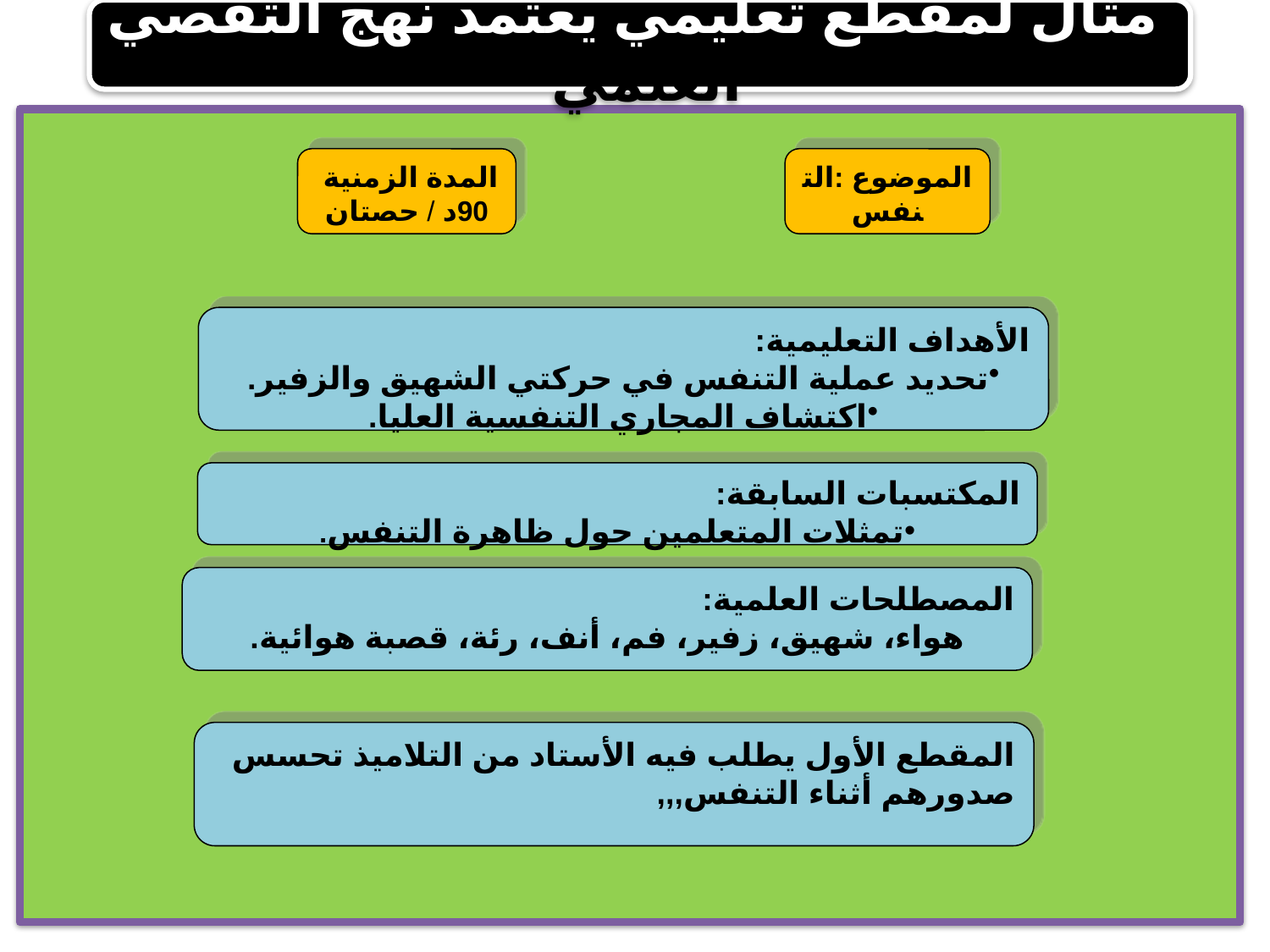

مثال لمقطع تعليمي يعتمد نهج التقصي العلمي

المدة الزمنية  90د / حصتان
الموضوع :التنفس
الأهداف التعليمية:
تحديد عملية التنفس في حركتي الشهيق والزفير.
اكتشاف المجاري التنفسية العليا.

المكتسبات السابقة:
تمثلات المتعلمين حول ظاهرة التنفس.

المصطلحات العلمية:
هواء، شهيق، زفير، فم، أنف، رئة، قصبة هوائية.

المقطع الأول يطلب فيه الأستاد من التلاميذ تحسس صدورهم أثناء التنفس,,,